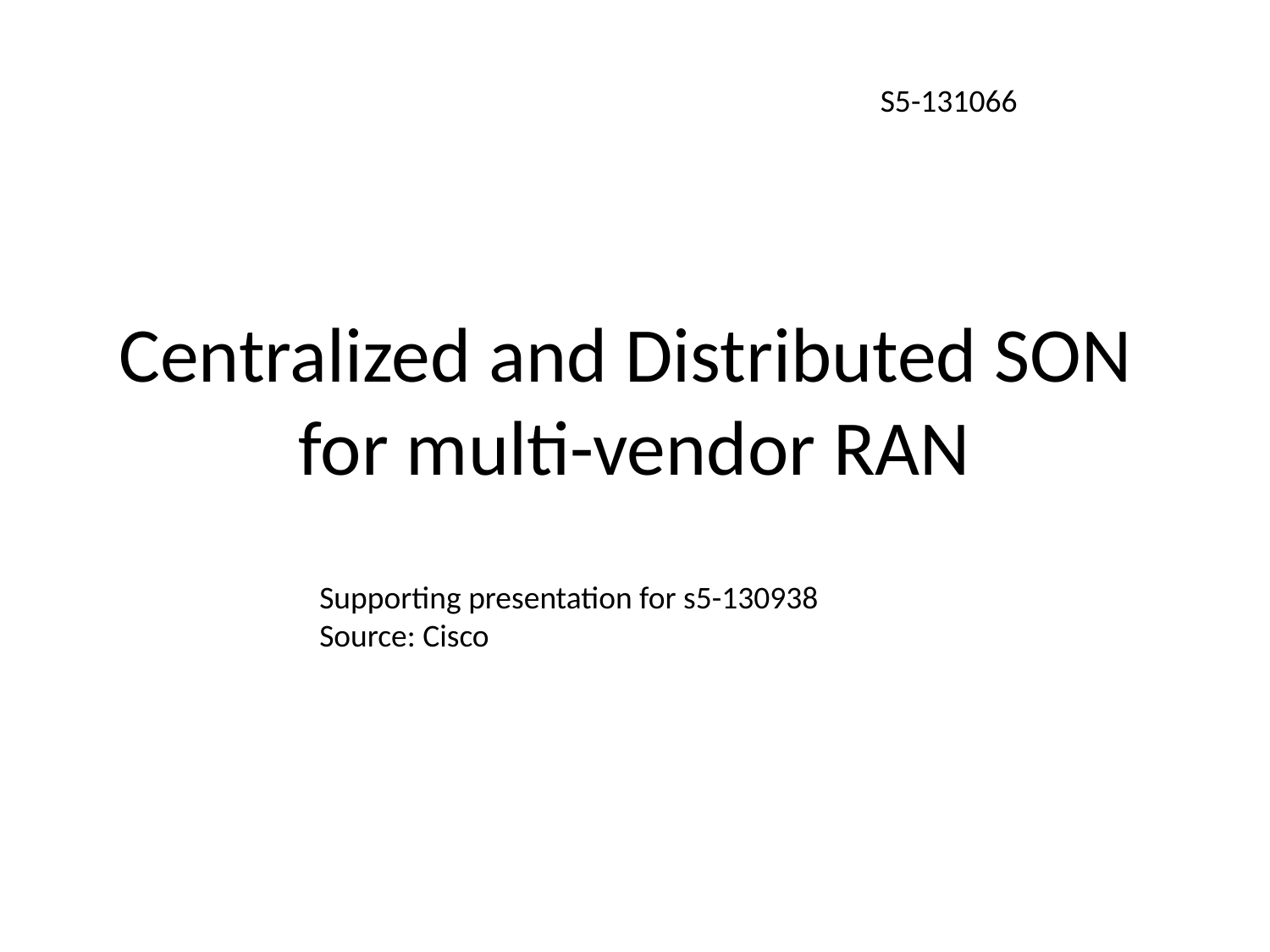

S5-131066
# Centralized and Distributed SON for multi-vendor RAN

Supporting presentation for s5-130938
Source: Cisco